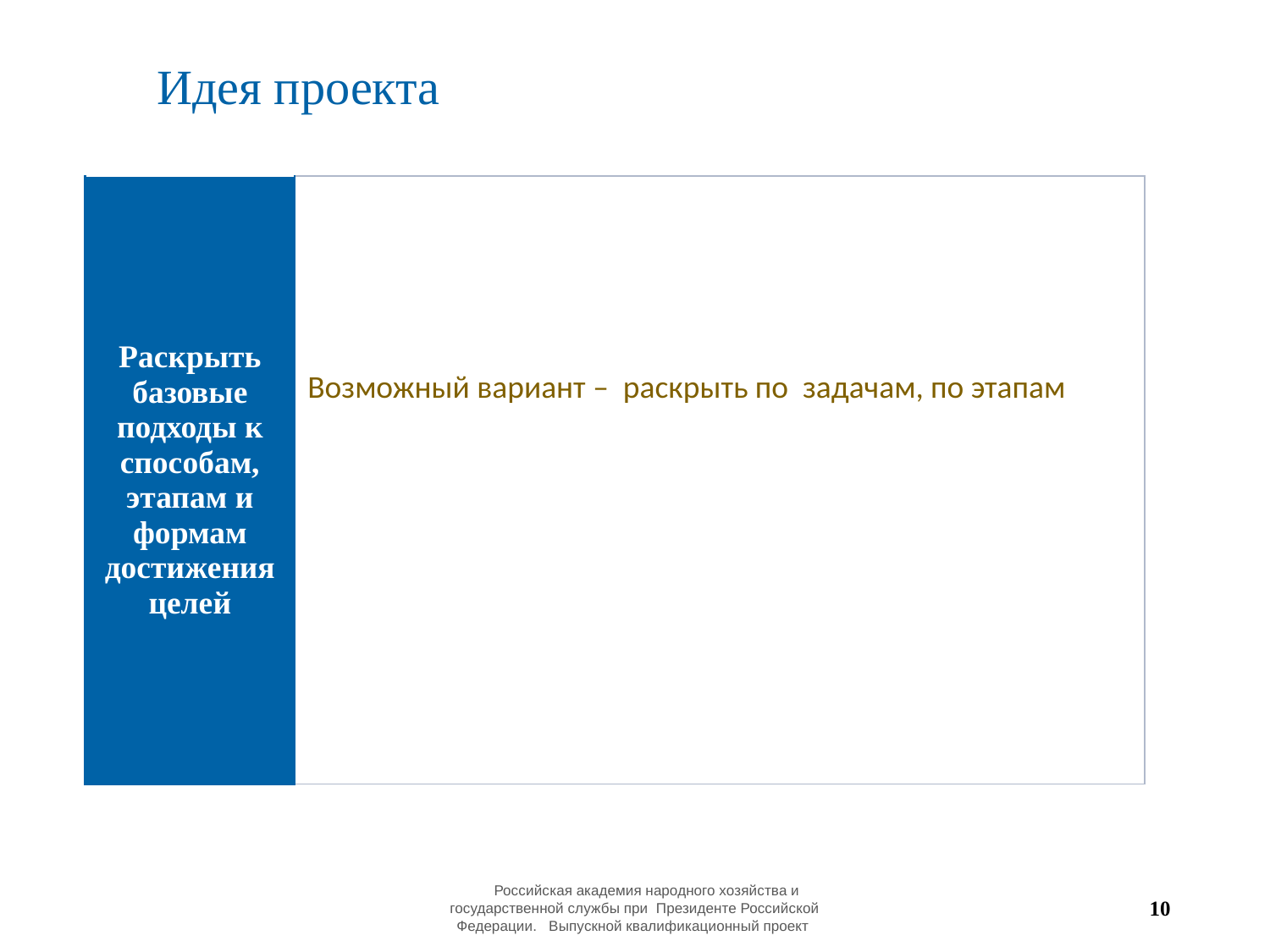

Идея проекта
| Раскрыть базовые подходы к способам, этапам и формам достижения целей | Возможный вариант – раскрыть по задачам, по этапам |
| --- | --- |

      Российская академия народного хозяйства и государственной службы при  Президенте Российской Федерации.   Выпускной квалификационный проект
10